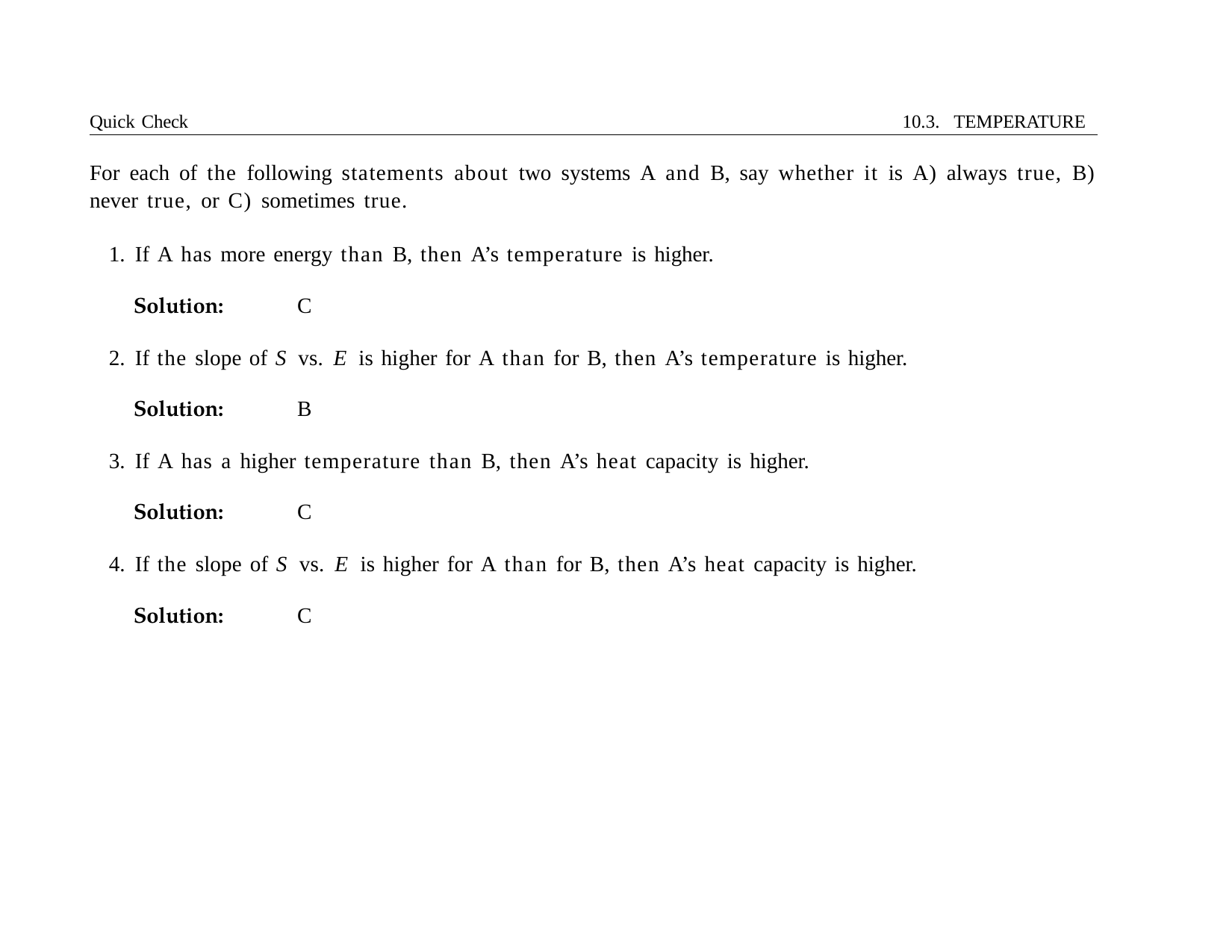

Quick Check	10.3.  TEMPERATURE

For each of the following statements about two systems A and B, say whether it is A) always true, B) never true, or C) sometimes true.

If A has more energy than B, then A’s temperature is higher.
Solution:	C

If the slope of S vs. E is higher for A than for B, then A’s temperature is higher.
Solution:	B

If A has a higher temperature than B, then A’s heat capacity is higher.
Solution:	C

If the slope of S vs. E is higher for A than for B, then A’s heat capacity is higher.
Solution:	C